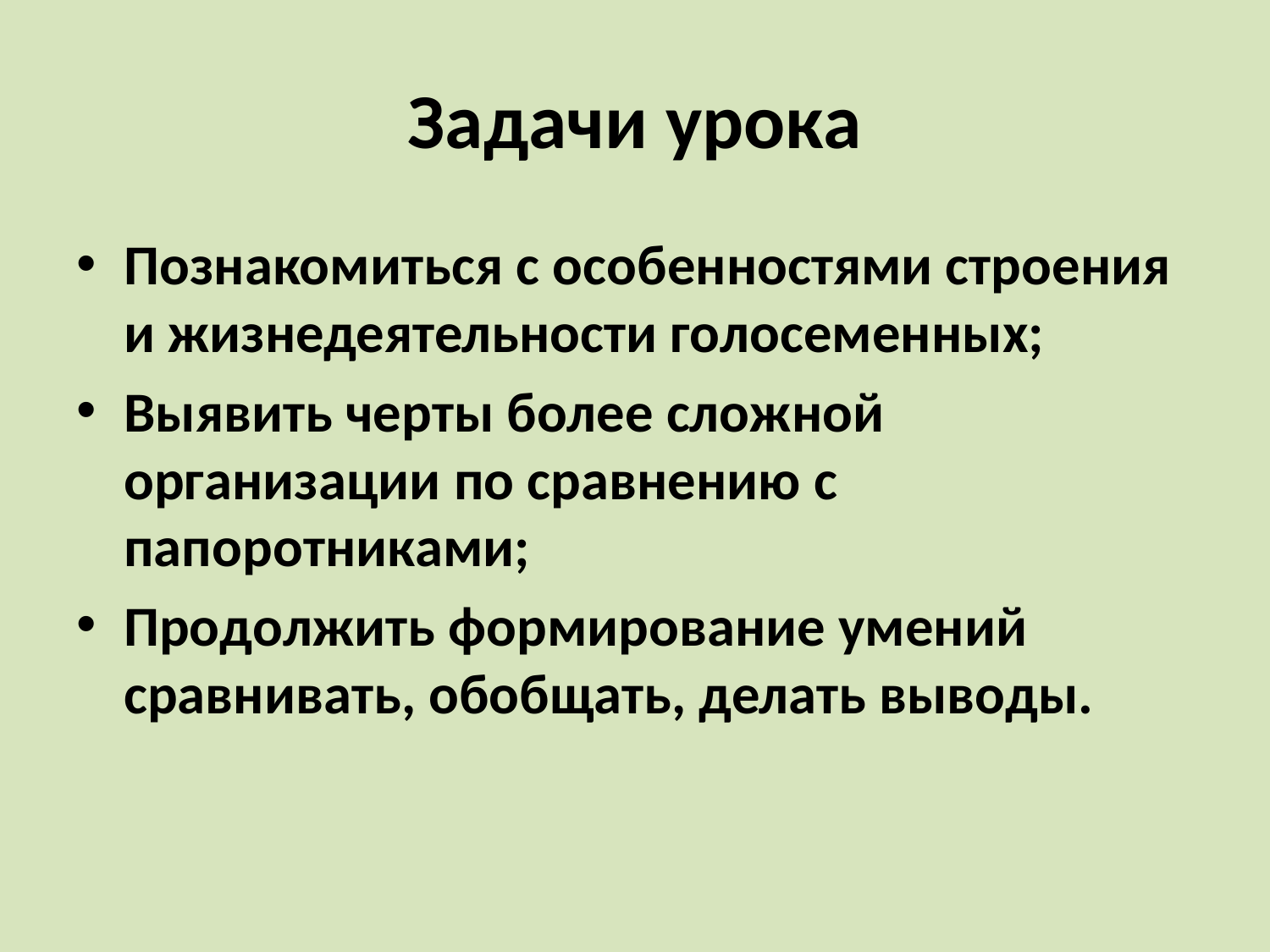

# Задачи урока
Познакомиться с особенностями строения и жизнедеятельности голосеменных;
Выявить черты более сложной организации по сравнению с папоротниками;
Продолжить формирование умений сравнивать, обобщать, делать выводы.